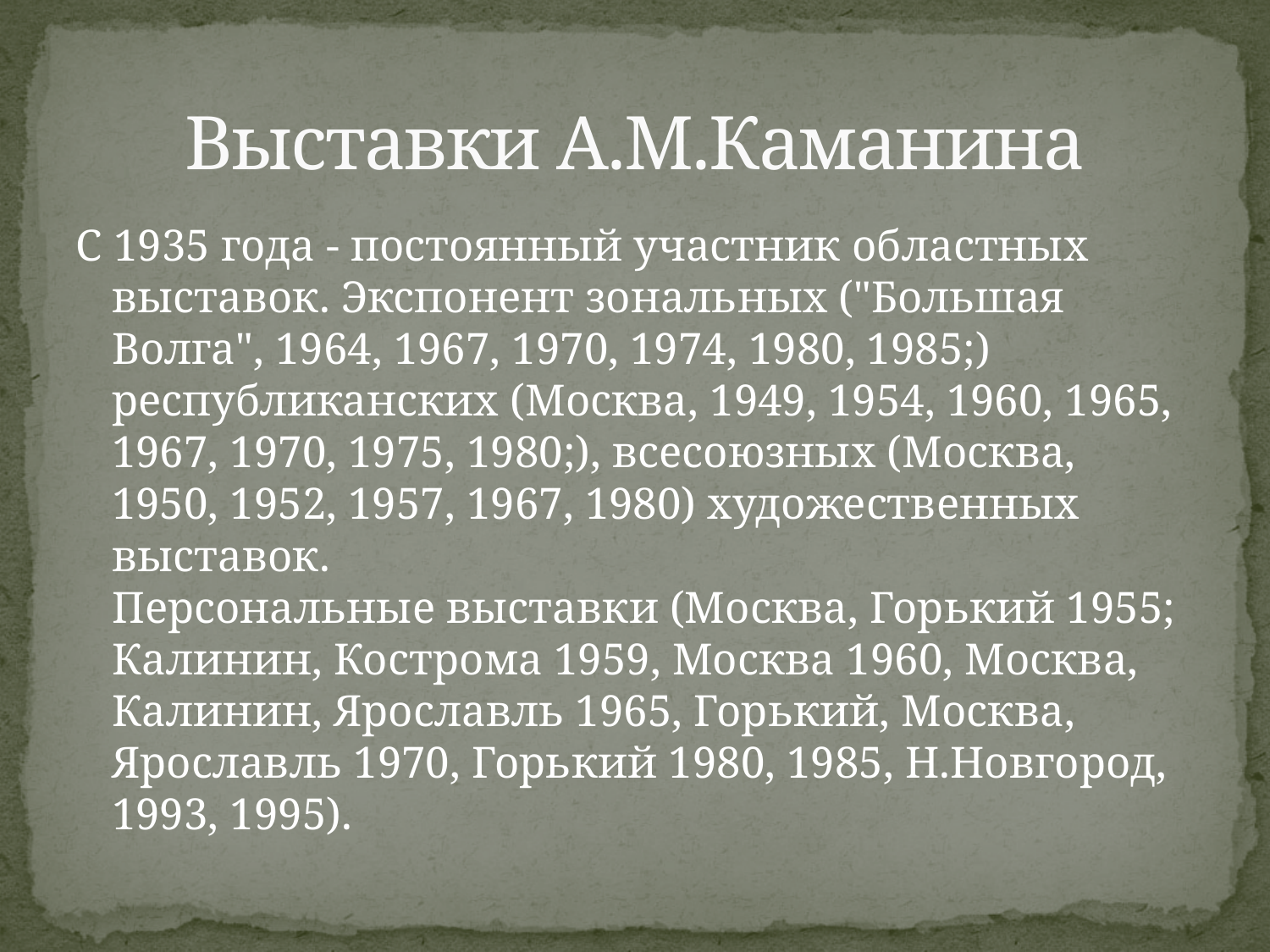

# Выставки А.М.Каманина
С 1935 года - постоянный участник областных выставок. Экспонент зональных ("Большая Волга", 1964, 1967, 1970, 1974, 1980, 1985;) республиканских (Москва, 1949, 1954, 1960, 1965, 1967, 1970, 1975, 1980;), всесоюзных (Москва, 1950, 1952, 1957, 1967, 1980) художественных выставок.
Персональные выставки (Москва, Горький 1955; Калинин, Кострома 1959, Москва 1960, Москва, Калинин, Ярославль 1965, Горький, Москва, Ярославль 1970, Горький 1980, 1985, Н.Новгород, 1993, 1995).